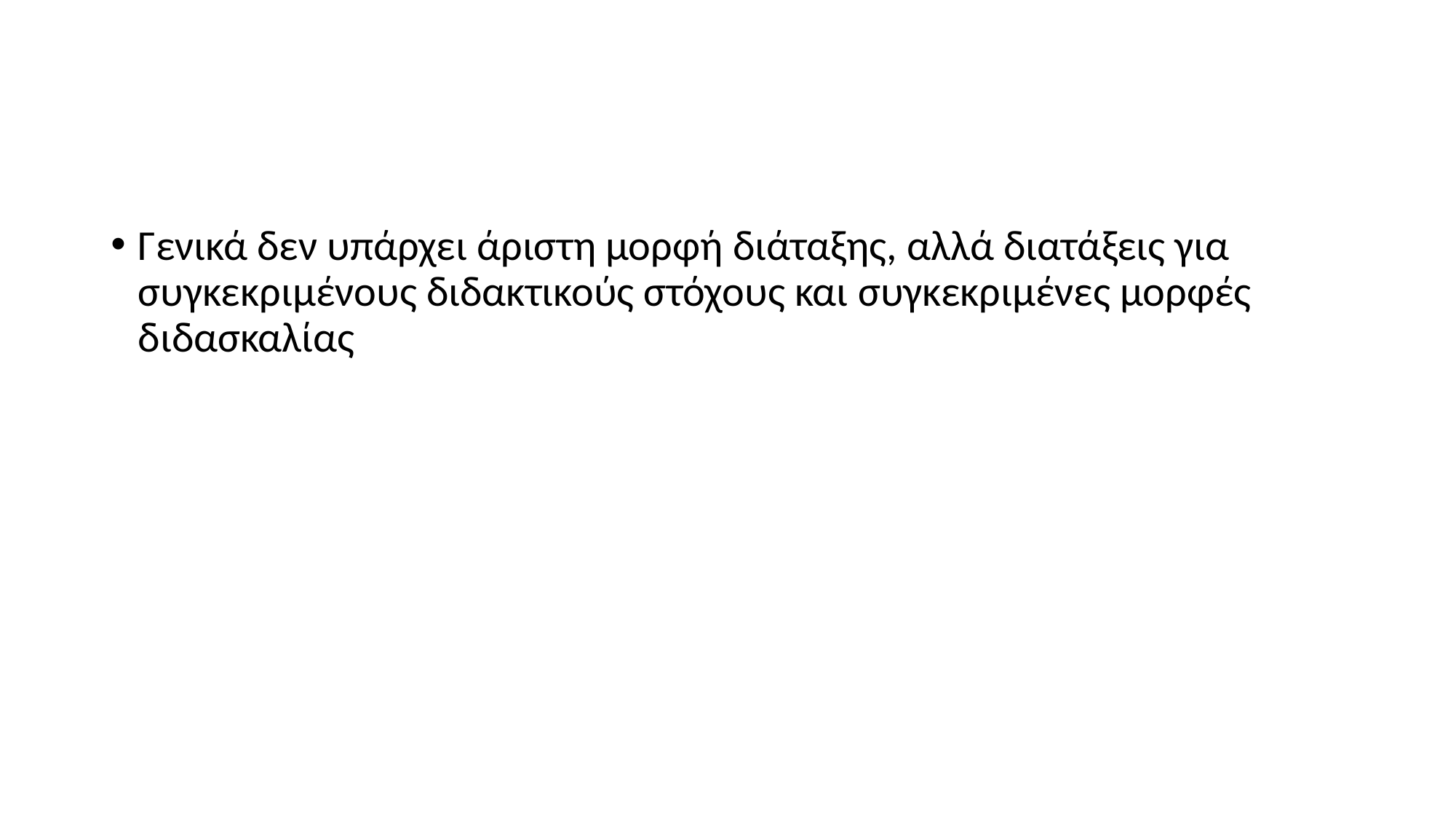

Γενικά δεν υπάρχει άριστη μορφή διάταξης, αλλά διατάξεις για συγκεκριμένους διδακτικούς στόχους και συγκεκριμένες μορφές διδασκαλίας